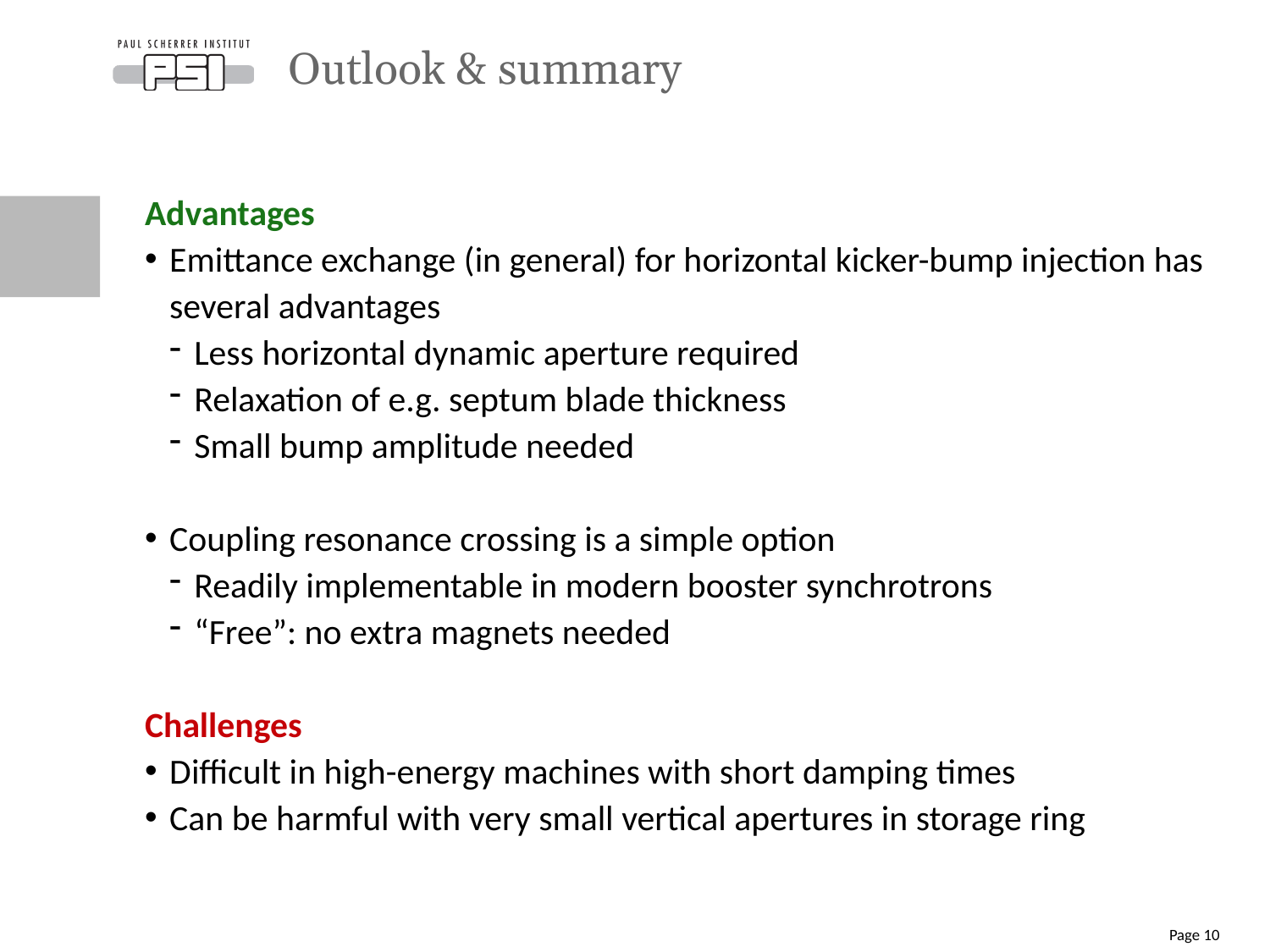

# Outlook & summary
Advantages
Emittance exchange (in general) for horizontal kicker-bump injection has several advantages
Less horizontal dynamic aperture required
Relaxation of e.g. septum blade thickness
Small bump amplitude needed

Coupling resonance crossing is a simple option
Readily implementable in modern booster synchrotrons
“Free”: no extra magnets needed

Challenges
Difficult in high-energy machines with short damping times
Can be harmful with very small vertical apertures in storage ring

Page 10